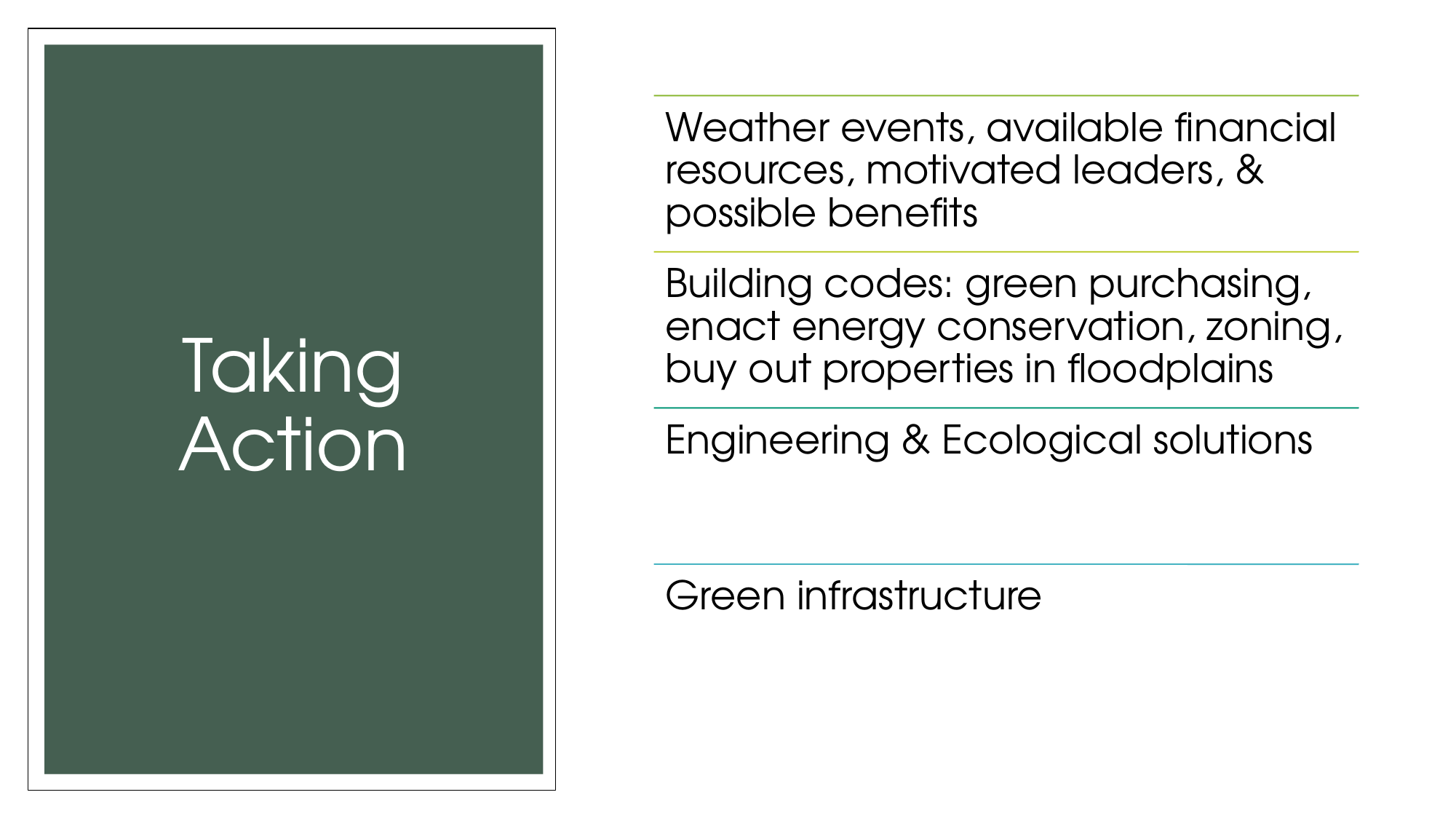

# Taking Action
Weather events, available financial resources, motivated leaders, & possible benefits
Building codes: green purchasing, enact energy conservation, zoning, buy out properties in floodplains
Engineering & Ecological solutions
Green infrastructure